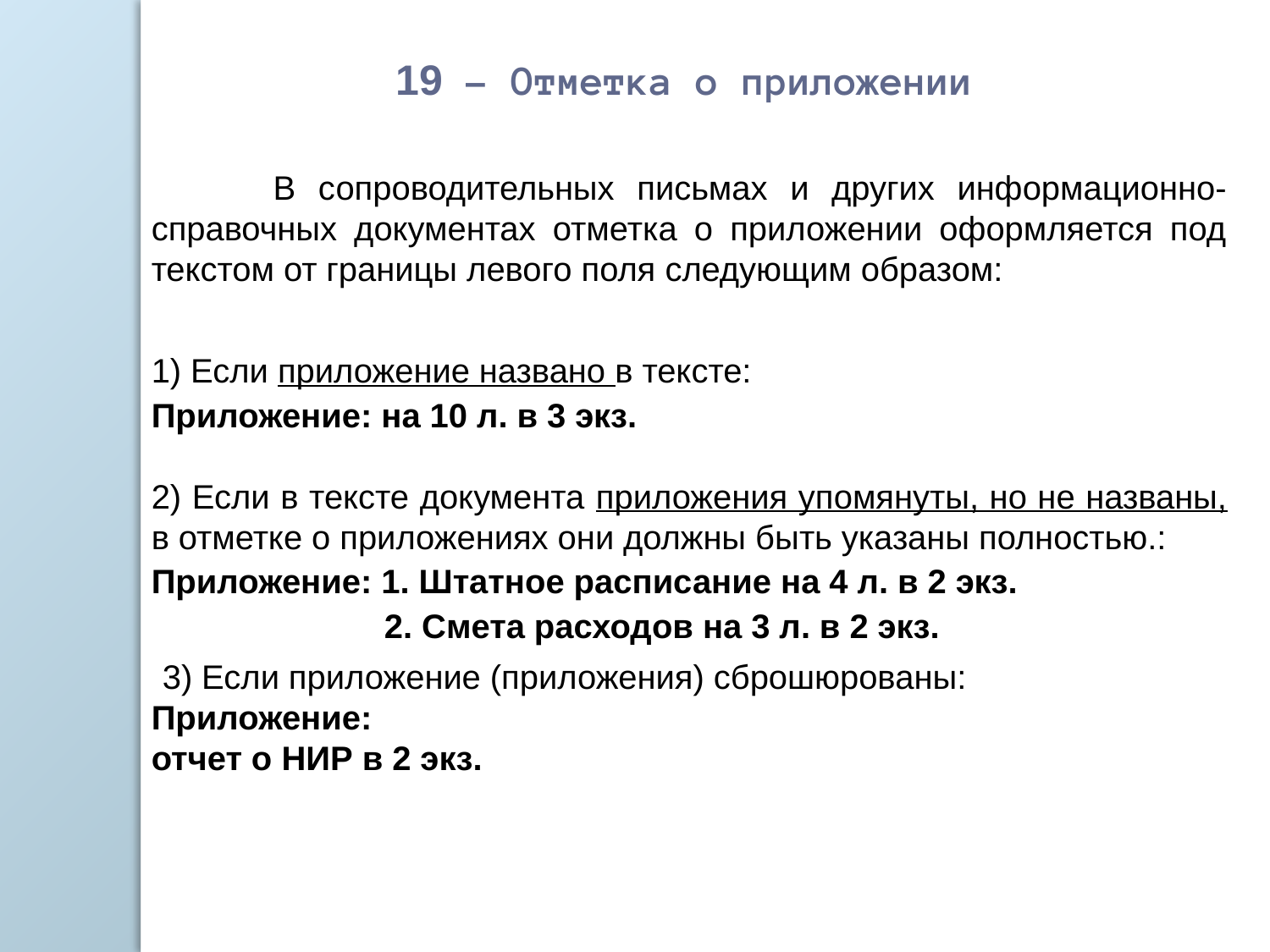

19 – Отметка о приложении

	В сопроводительных письмах и других информационно-справочных документах отметка о приложении оформляется под текстом от границы левого поля следующим образом:

1) Если приложение названо в тексте:
Приложение: на 10 л. в 3 экз.

2) Если в тексте документа приложения упомянуты, но не названы, в отметке о приложениях они должны быть указаны полностью.:
Приложение: 1. Штатное расписание на 4 л. в 2 экз.
                         2. Смета расходов на 3 л. в 2 экз.
3) Если приложение (приложения) сброшюрованы:
Приложение:
отчет о НИР в 2 экз.